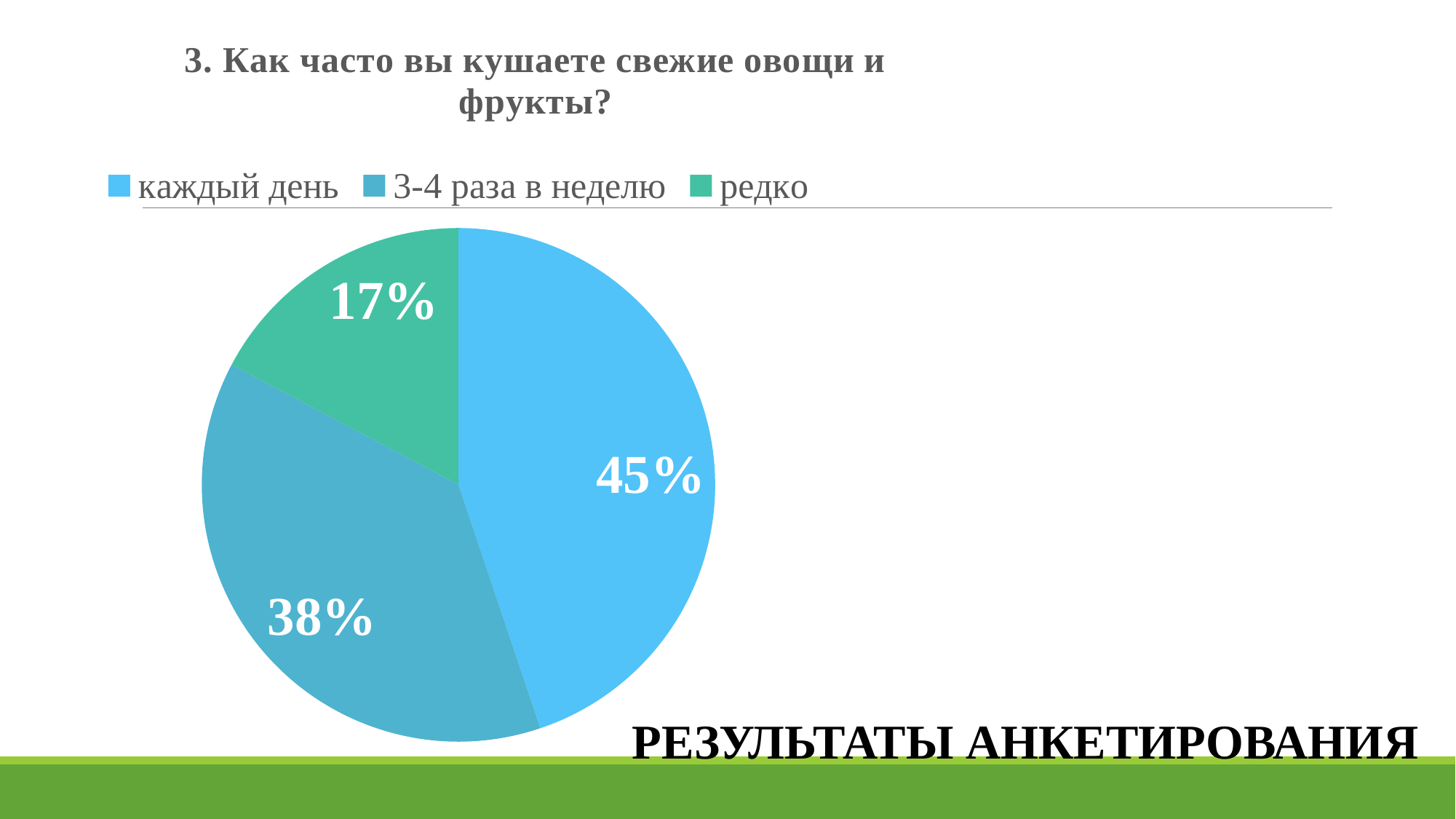

### Chart: 3. Как часто вы кушаете свежие овощи и фрукты?

| Category | Как часто Вы кушаете свежие овощи и фрукты? |
|---|---|
| каждый день | 13.0 |
| 3-4 раза в неделю | 11.0 |
| редко | 5.0 |
РЕЗУЛЬТАТЫ АНКЕТИРОВАНИЯ